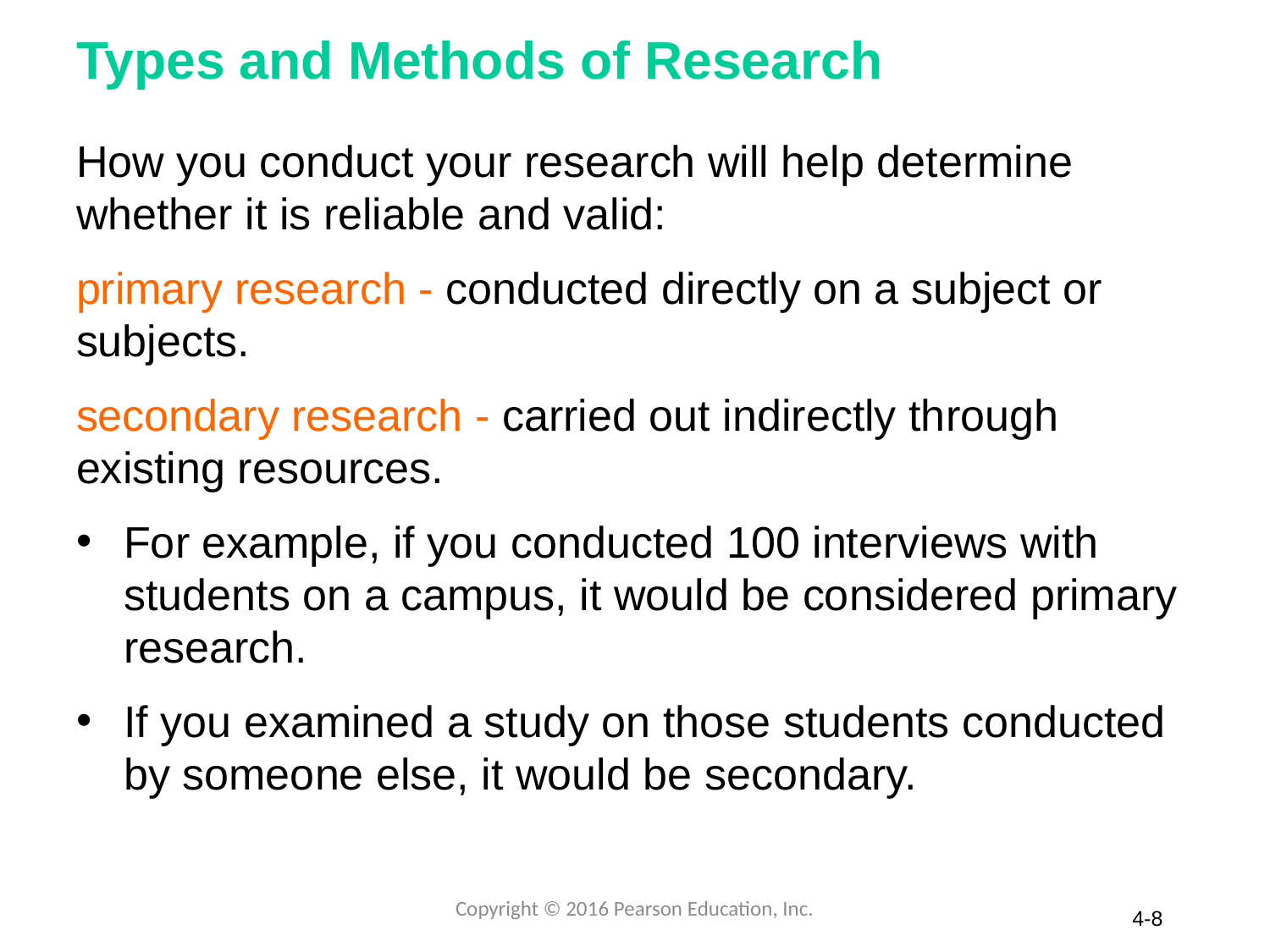

# Types and Methods of Research
How you conduct your research will help determine whether it is reliable and valid:

primary research - conducted directly on a subject or subjects.

secondary research - carried out indirectly through existing resources.

For example, if you conducted 100 interviews with students on a campus, it would be considered primary research.

If you examined a study on those students conducted by someone else, it would be secondary.

Copyright © 2016 Pearson Education, Inc.